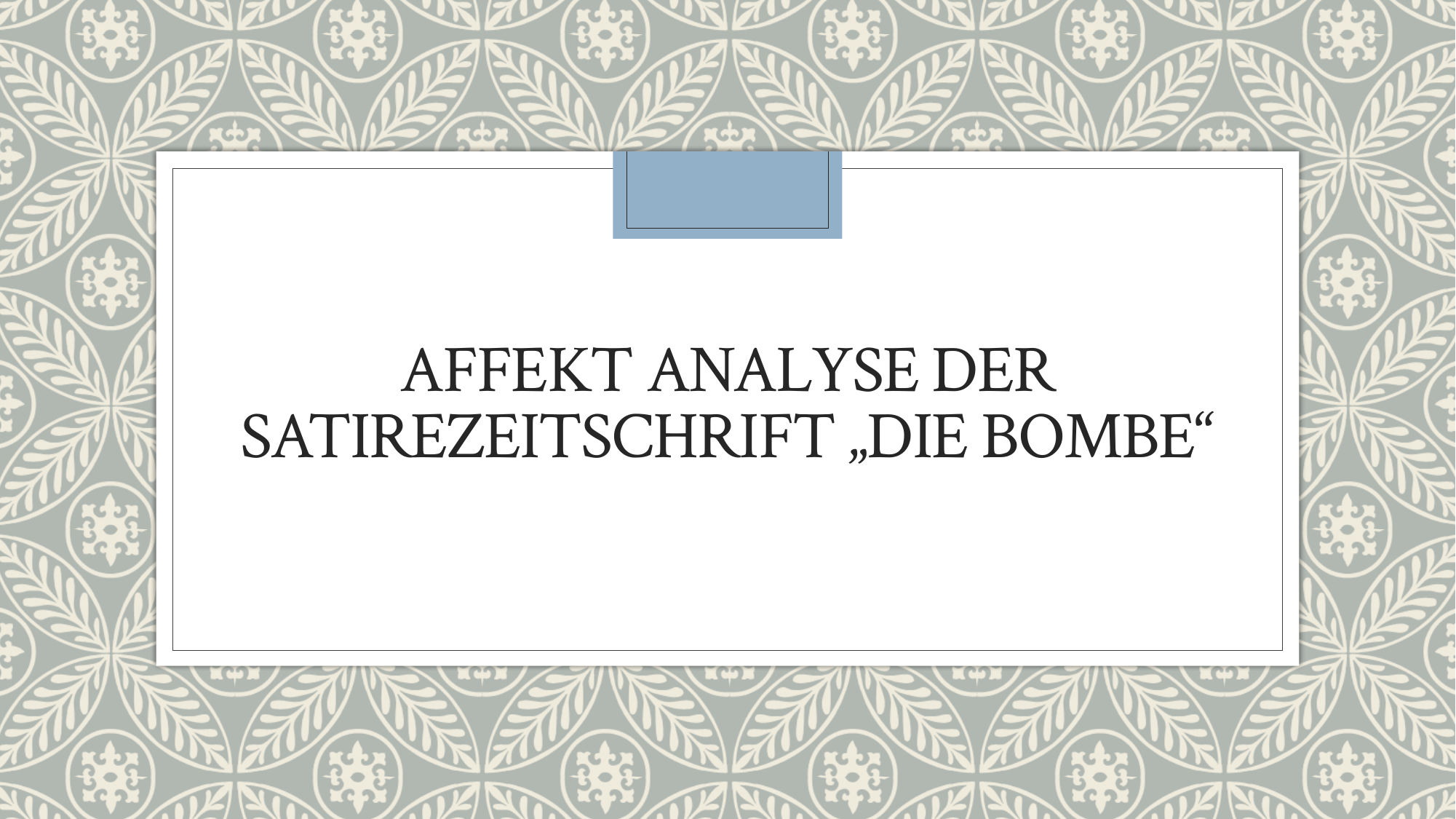

# Affekt Analyse der Satirezeitschrift „Die Bombe“